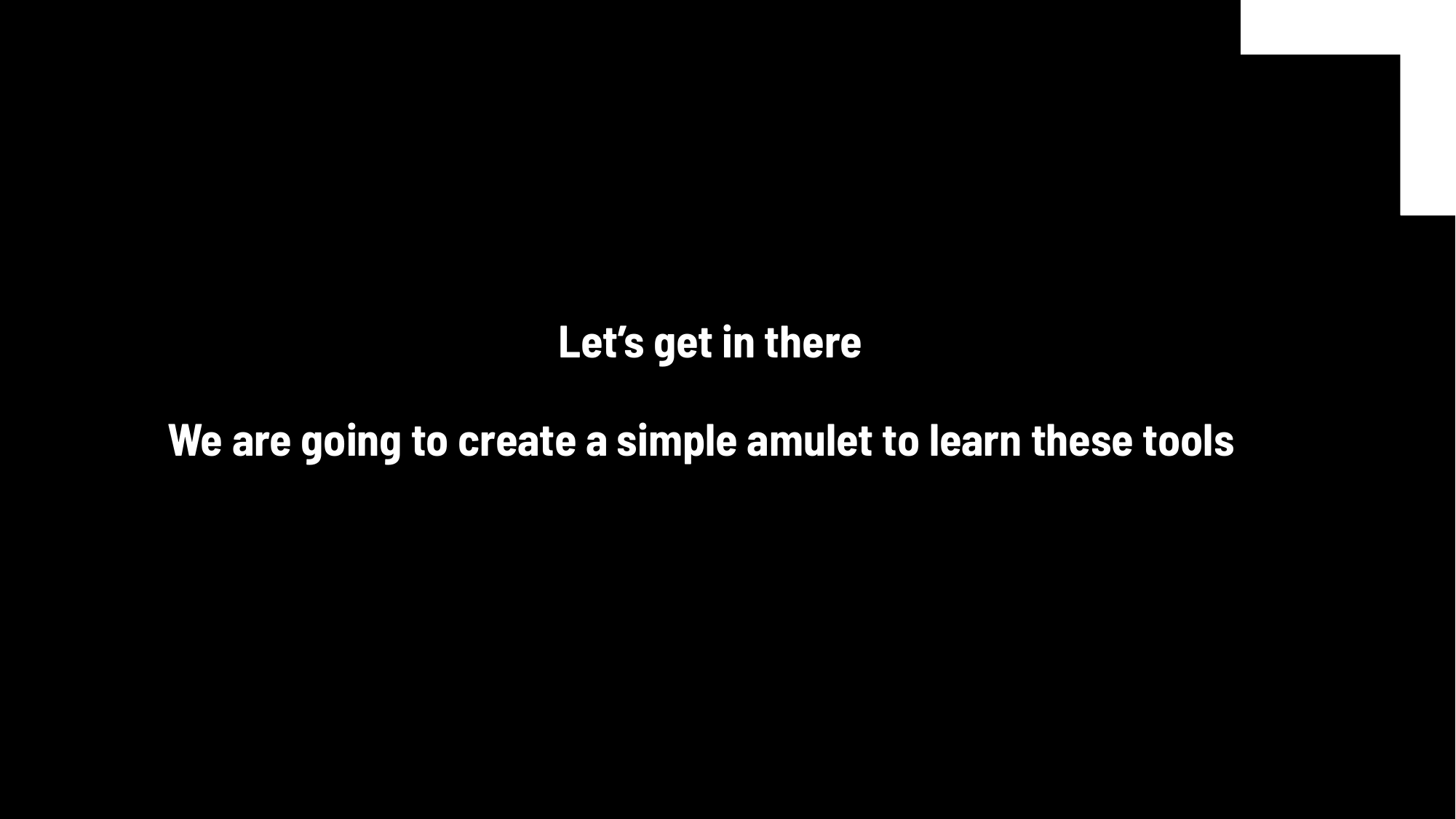

Let’s get in there

We are going to create a simple amulet to learn these tools